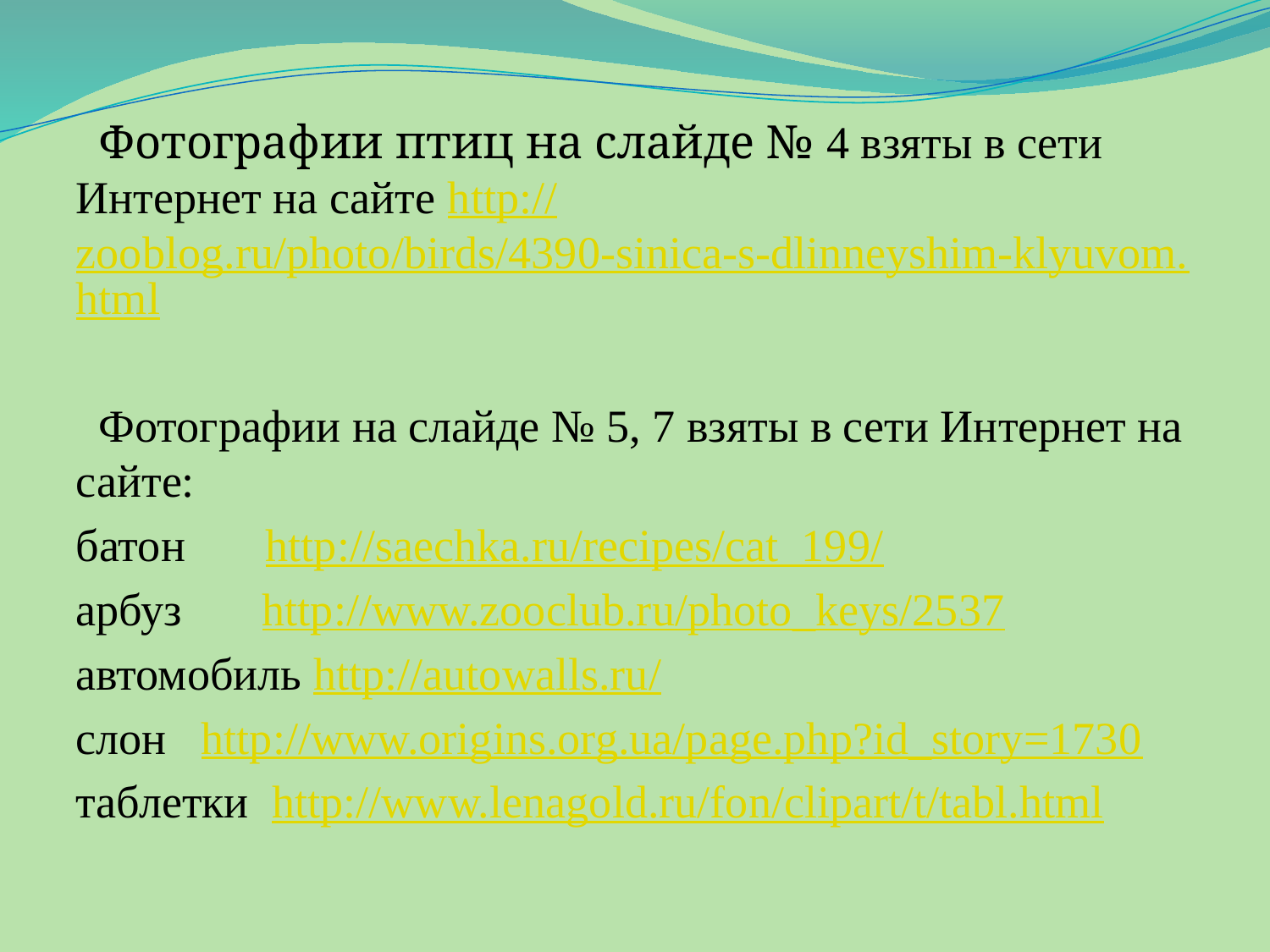

Фотографии птиц на слайде № 4 взяты в сети Интернет на сайте http://zooblog.ru/photo/birds/4390-sinica-s-dlinneyshim-klyuvom.html

  Фотографии на слайде № 5, 7 взяты в сети Интернет на сайте:
батон       http://saechka.ru/recipes/cat_199/
арбуз       http://www.zooclub.ru/photo_keys/2537
автомобиль http://autowalls.ru/
слон   http://www.origins.org.ua/page.php?id_story=1730
таблетки  http://www.lenagold.ru/fon/clipart/t/tabl.html